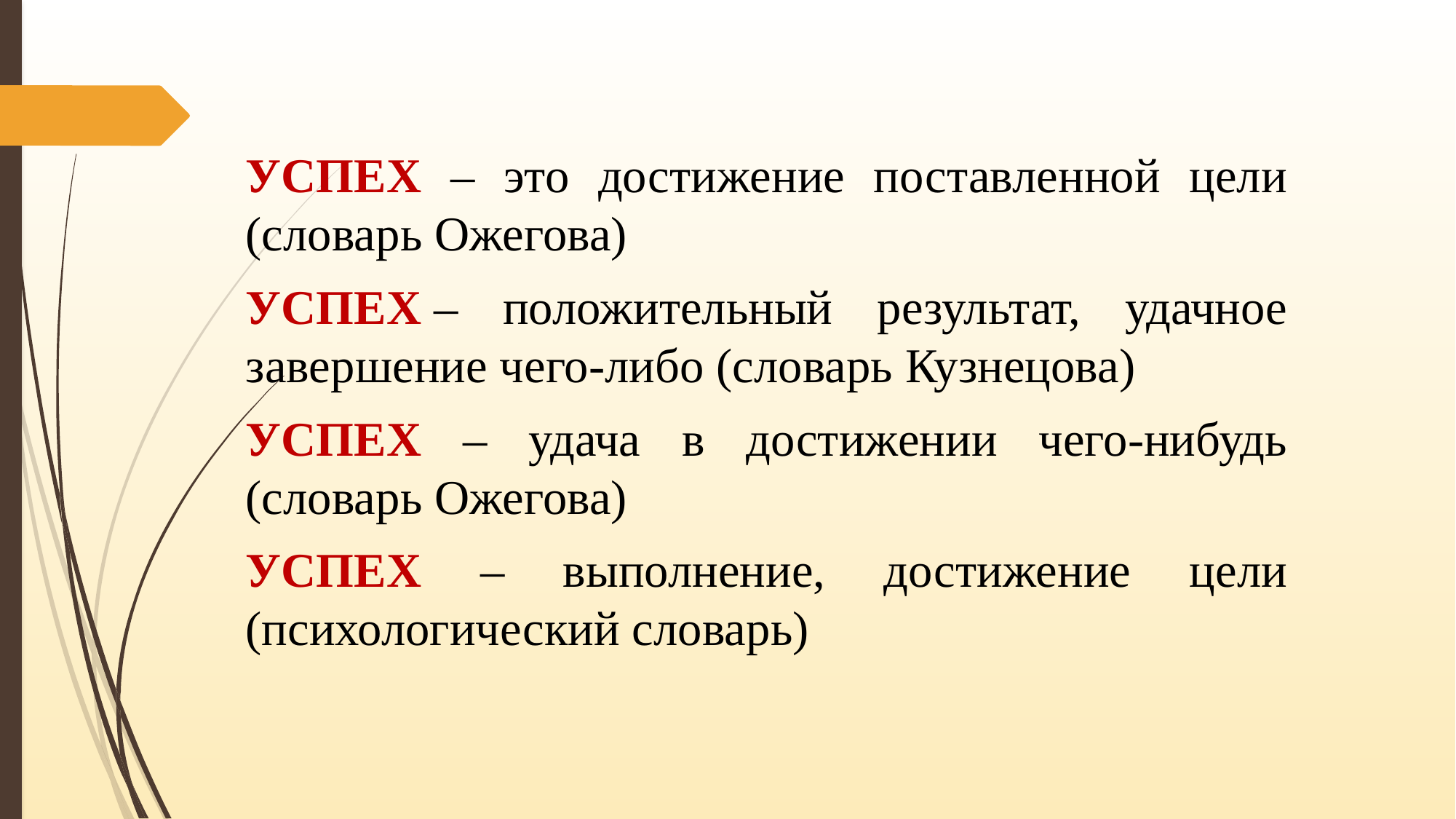

УСПЕХ – это достижение поставленной цели (словарь Ожегова)
УСПЕХ – положительный результат, удачное завершение чего-либо (словарь Кузнецова)
УСПЕХ – удача в достижении чего-нибудь (словарь Ожегова)
УСПЕХ – выполнение, достижение цели (психологический словарь)